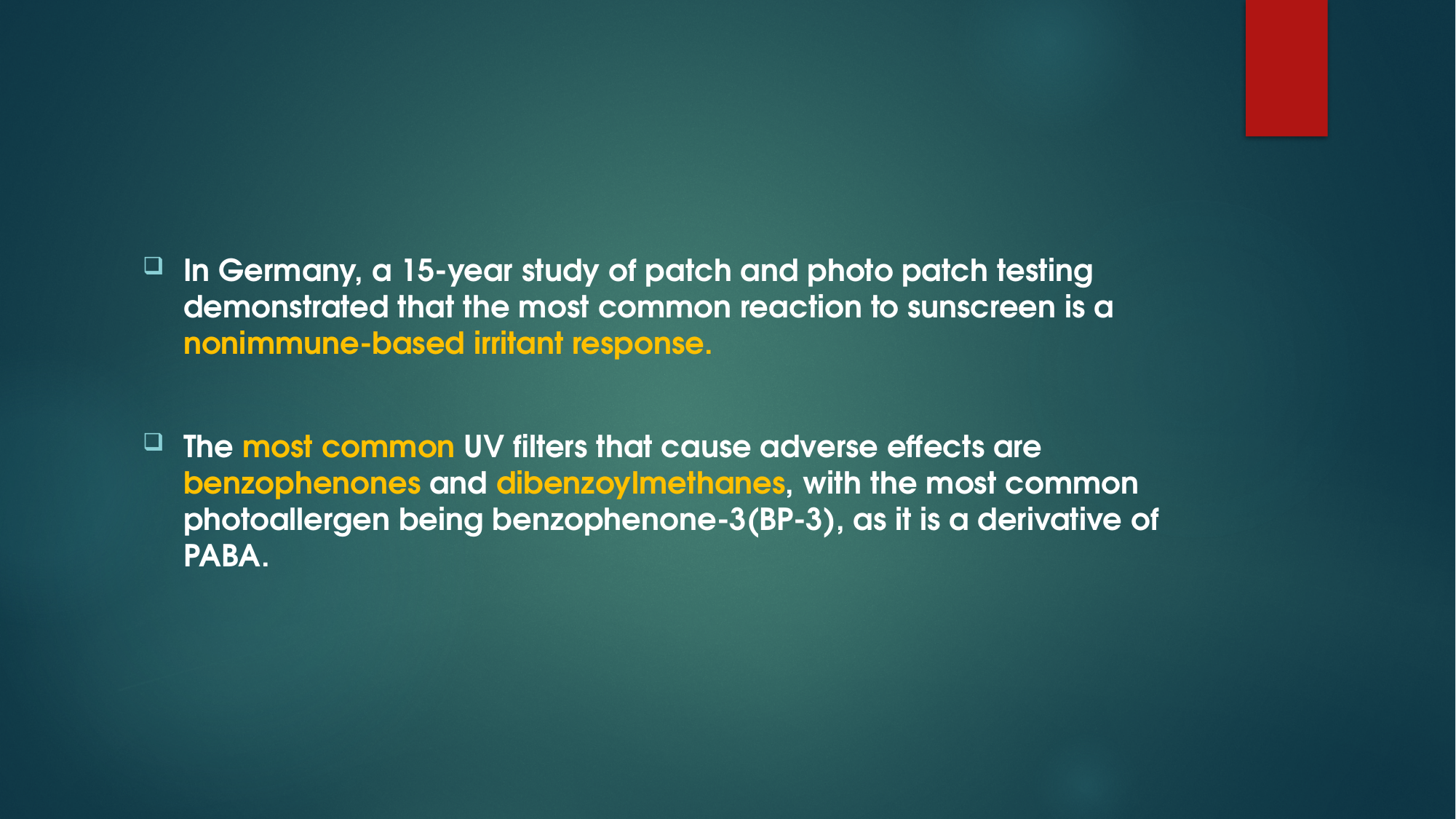

#
In Germany, a 15-year study of patch and photo patch testing demonstrated that the most common reaction to sunscreen is a nonimmune-based irritant response.

The most common UV filters that cause adverse effects are benzophenones and dibenzoylmethanes, with the most common photoallergen being benzophenone-3(BP-3), as it is a derivative of PABA.